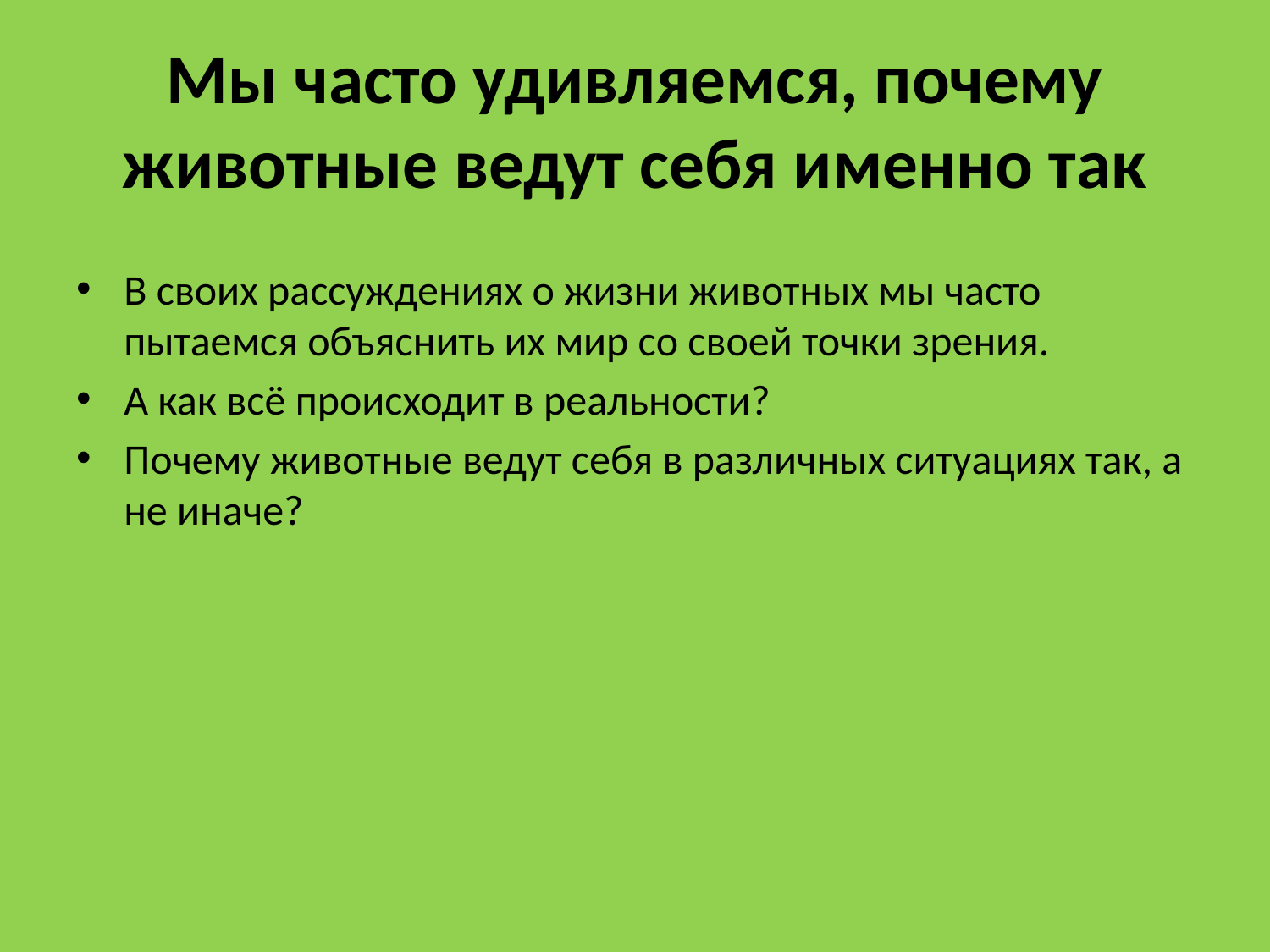

# Мы часто удивляемся, почему животные ведут себя именно так
В своих рассуждениях о жизни животных мы часто пытаемся объяснить их мир со своей точки зрения.
А как всё происходит в реальности?
Почему животные ведут себя в различных ситуациях так, а не иначе?